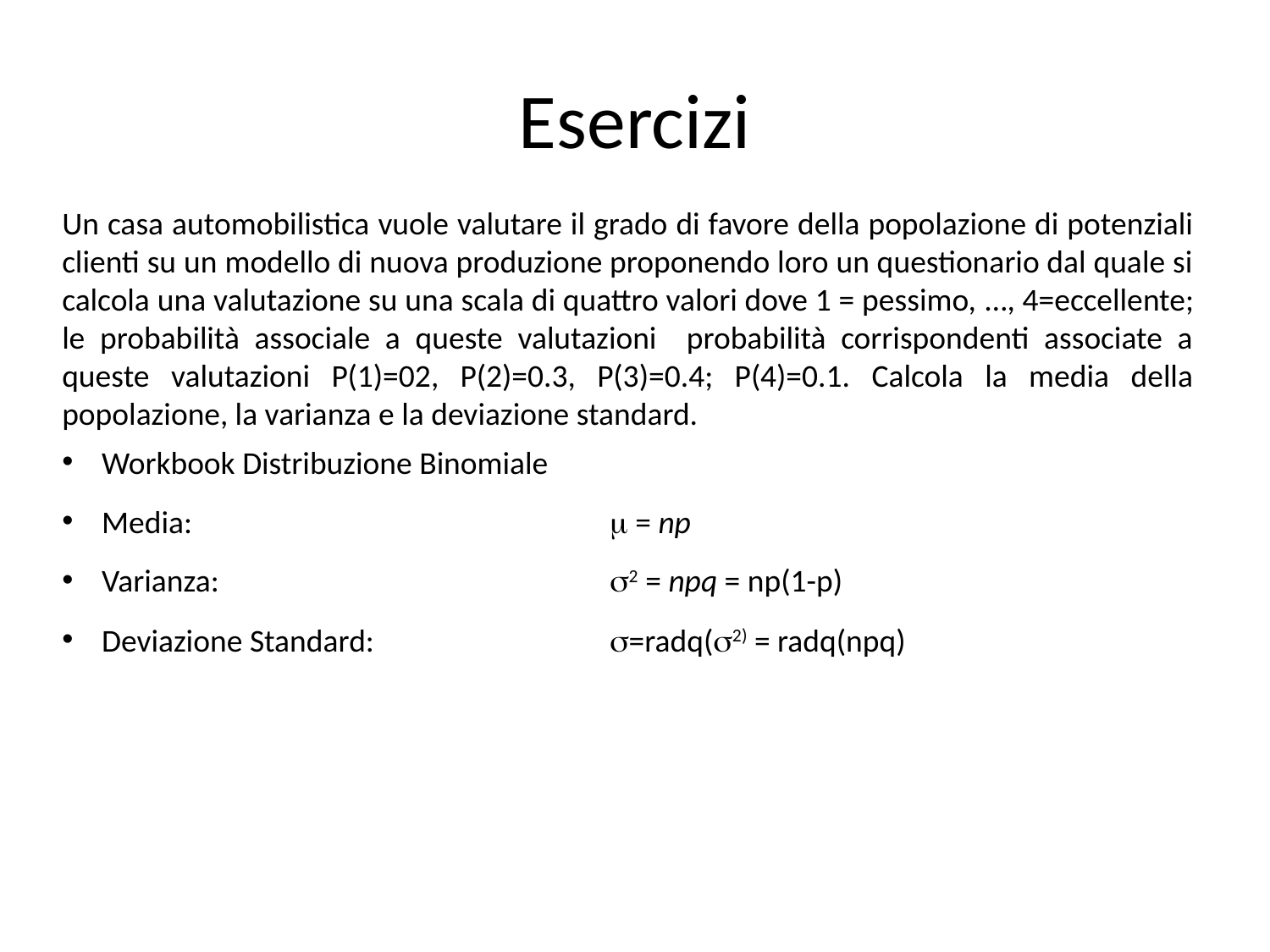

# Esercizi
Un casa automobilistica vuole valutare il grado di favore della popolazione di potenziali clienti su un modello di nuova produzione proponendo loro un questionario dal quale si calcola una valutazione su una scala di quattro valori dove 1 = pessimo, …, 4=eccellente; le probabilità associale a queste valutazioni  probabilità corrispondenti associate a queste valutazioni P(1)=02, P(2)=0.3, P(3)=0.4; P(4)=0.1. Calcola la media della popolazione, la varianza e la deviazione standard.
Workbook Distribuzione Binomiale
Media:				μ = np
Varianza:				σ2 = npq = np(1-p)
Deviazione Standard:		σ=radq(σ2) = radq(npq)